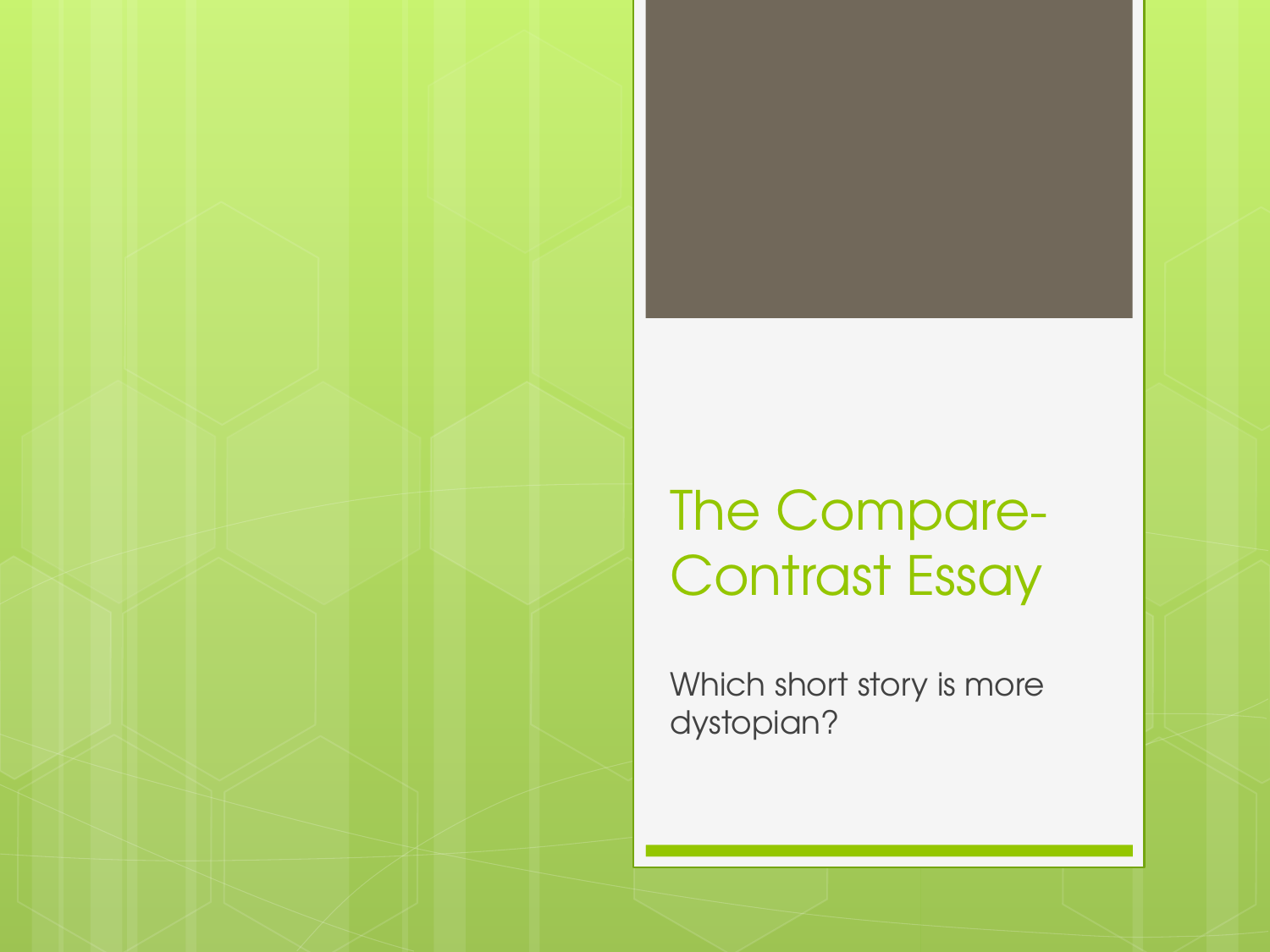

# The Compare-Contrast Essay

Which short story is more dystopian?